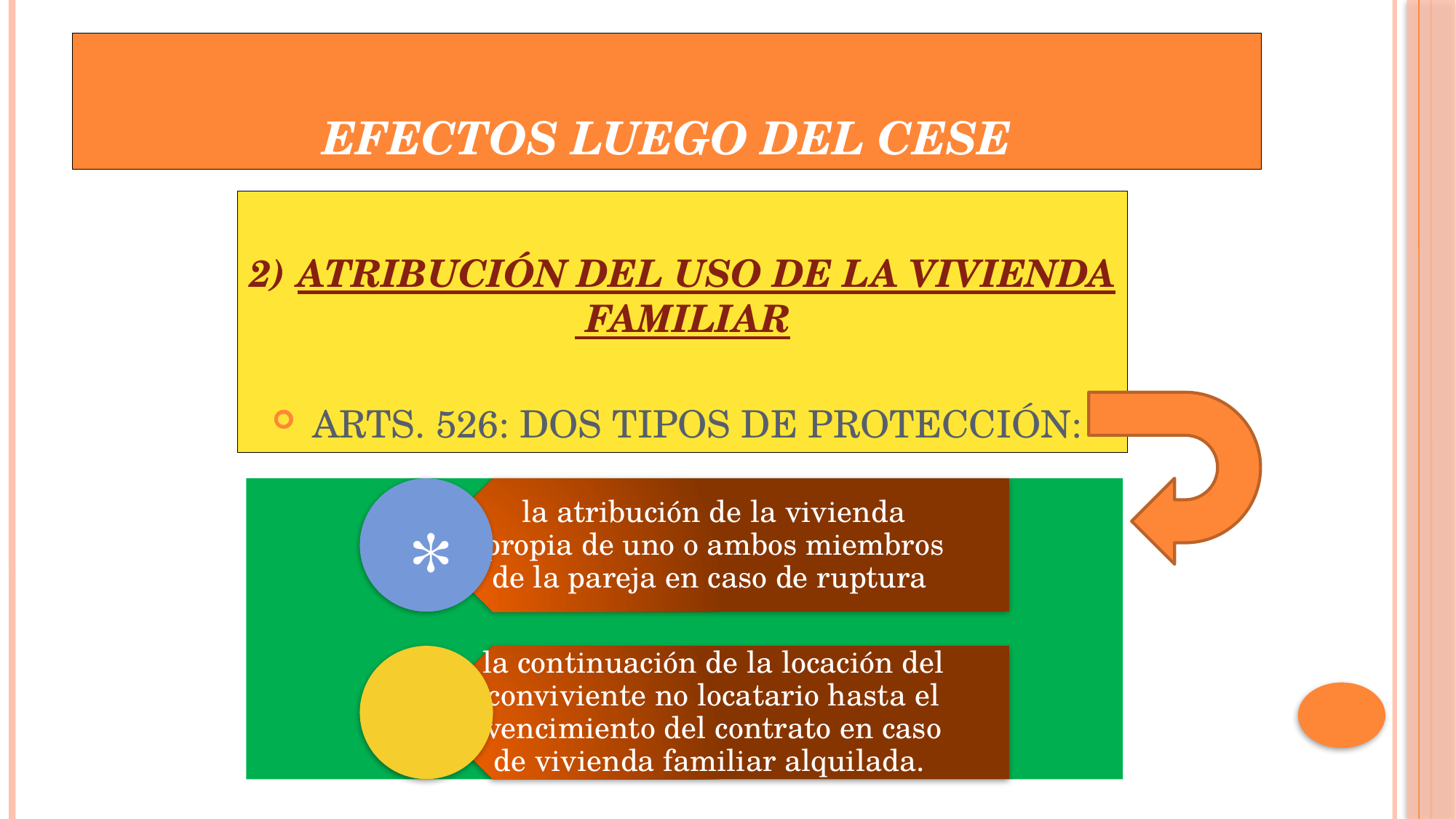

# efectos luego del cese

2) Atribución del uso de la vivienda  familiar

Arts. 526: dos tipos de protección:

la atribución de la vivienda propia de uno o ambos miembros de la pareja en caso de ruptura
la continuación de la locación del conviviente no locatario hasta el vencimiento del contrato en caso de vivienda familiar alquilada.
*